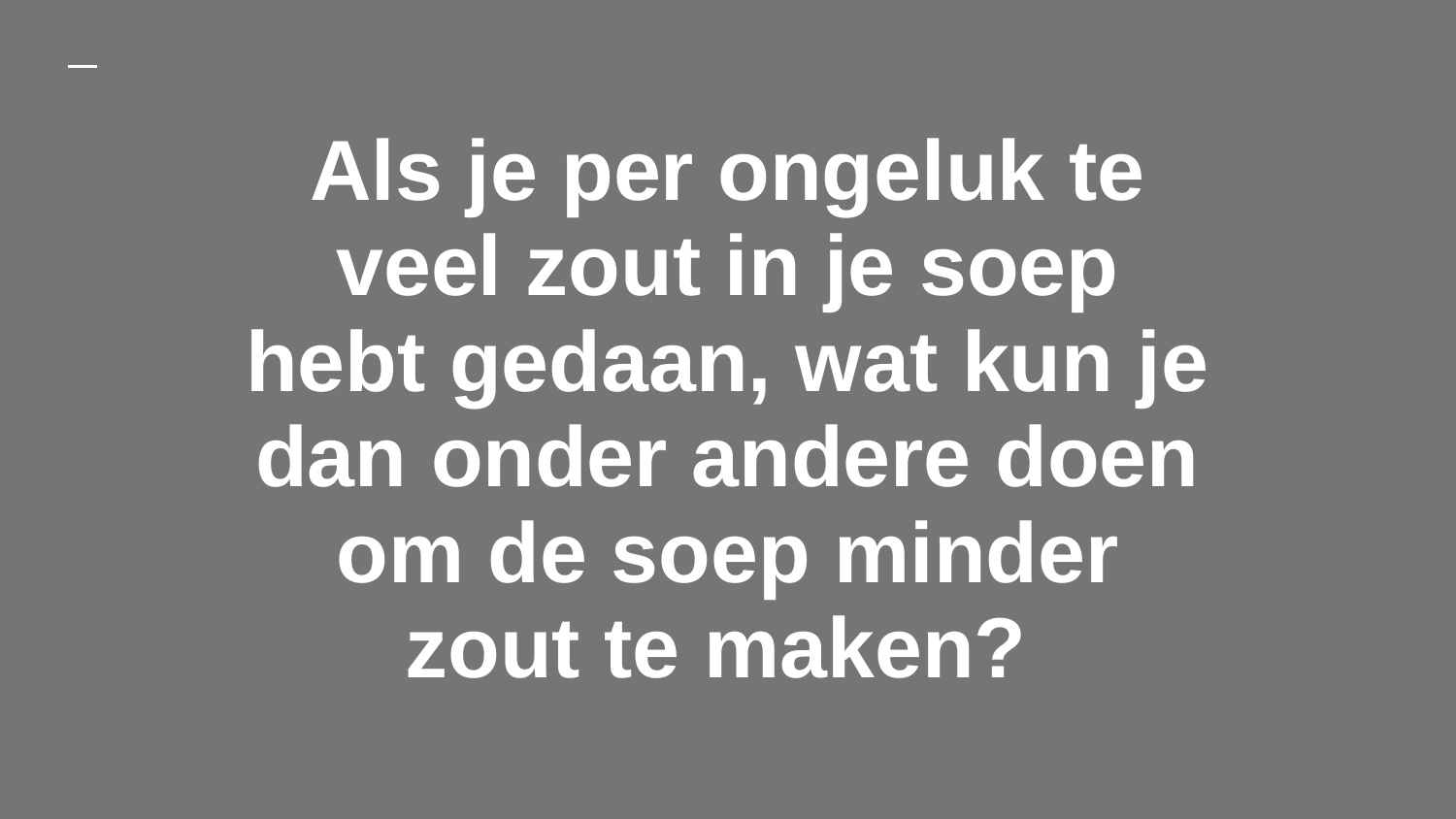

# Als je per ongeluk te veel zout in je soep hebt gedaan, wat kun je dan onder andere doen om de soep minder zout te maken?